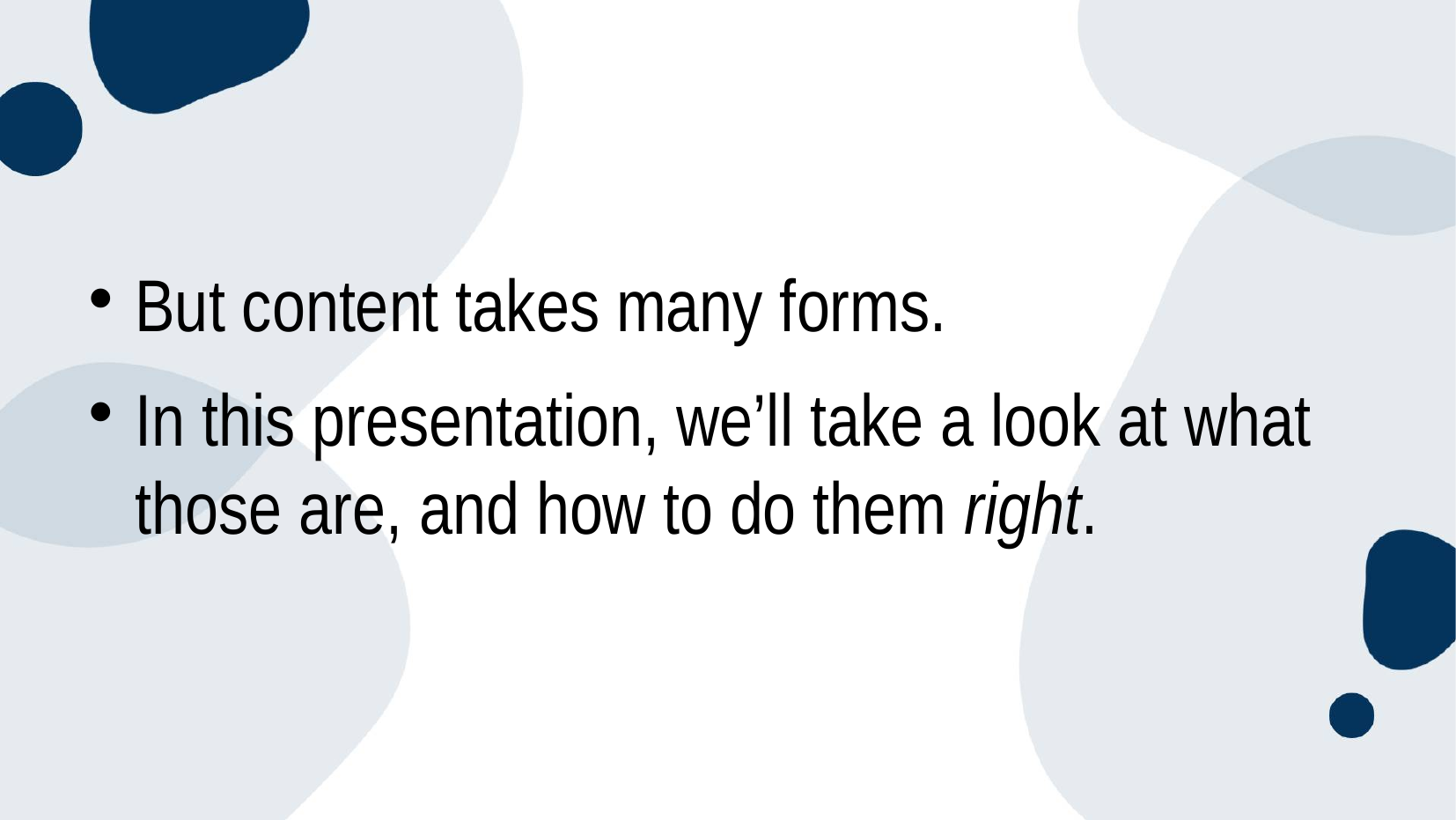

But content takes many forms.
In this presentation, we’ll take a look at what those are, and how to do them right.